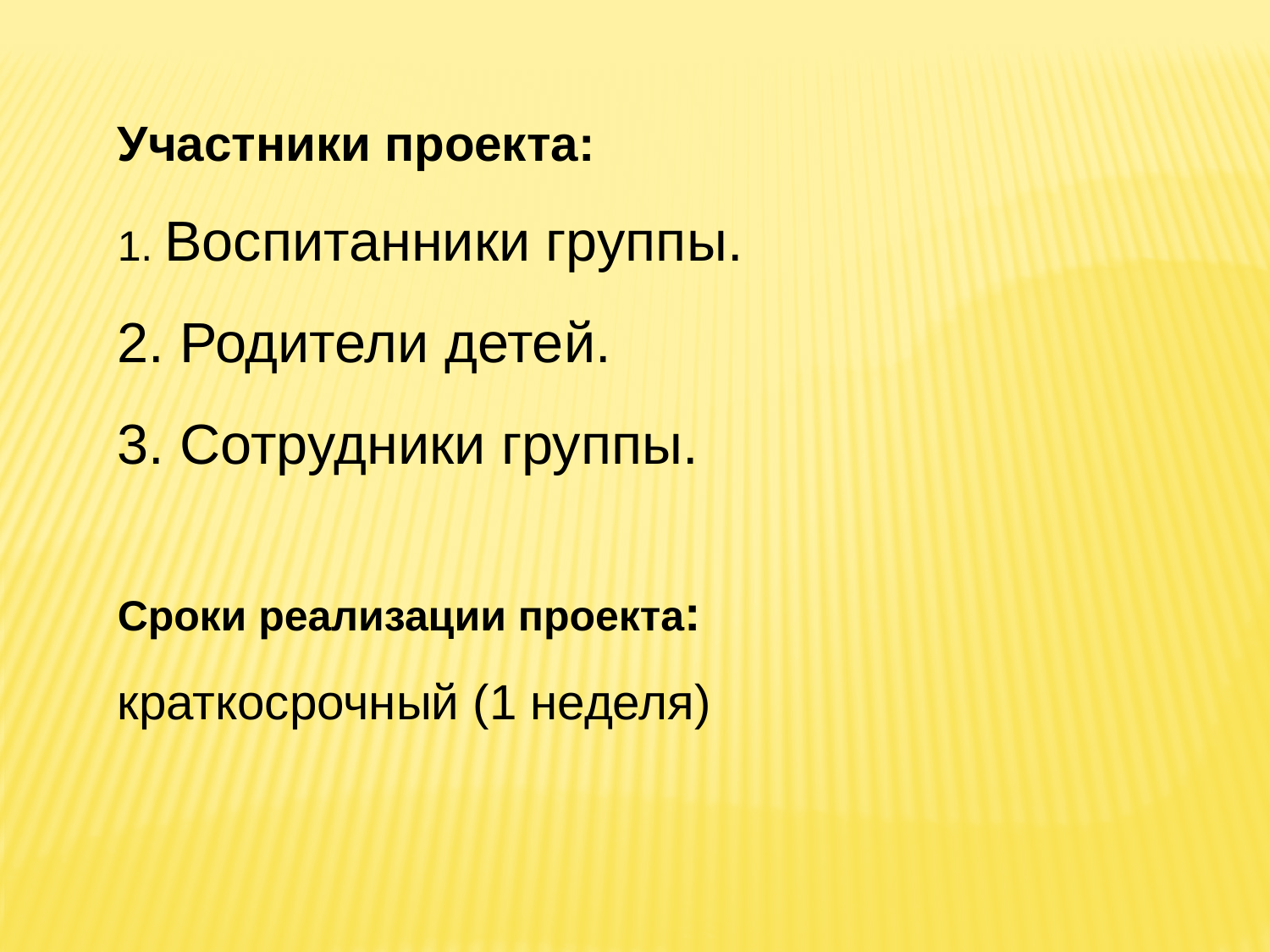

Участники проекта:
1. Воспитанники группы.
2. Родители детей.
3. Сотрудники группы.

Сроки реализации проекта:
краткосрочный (1 неделя)